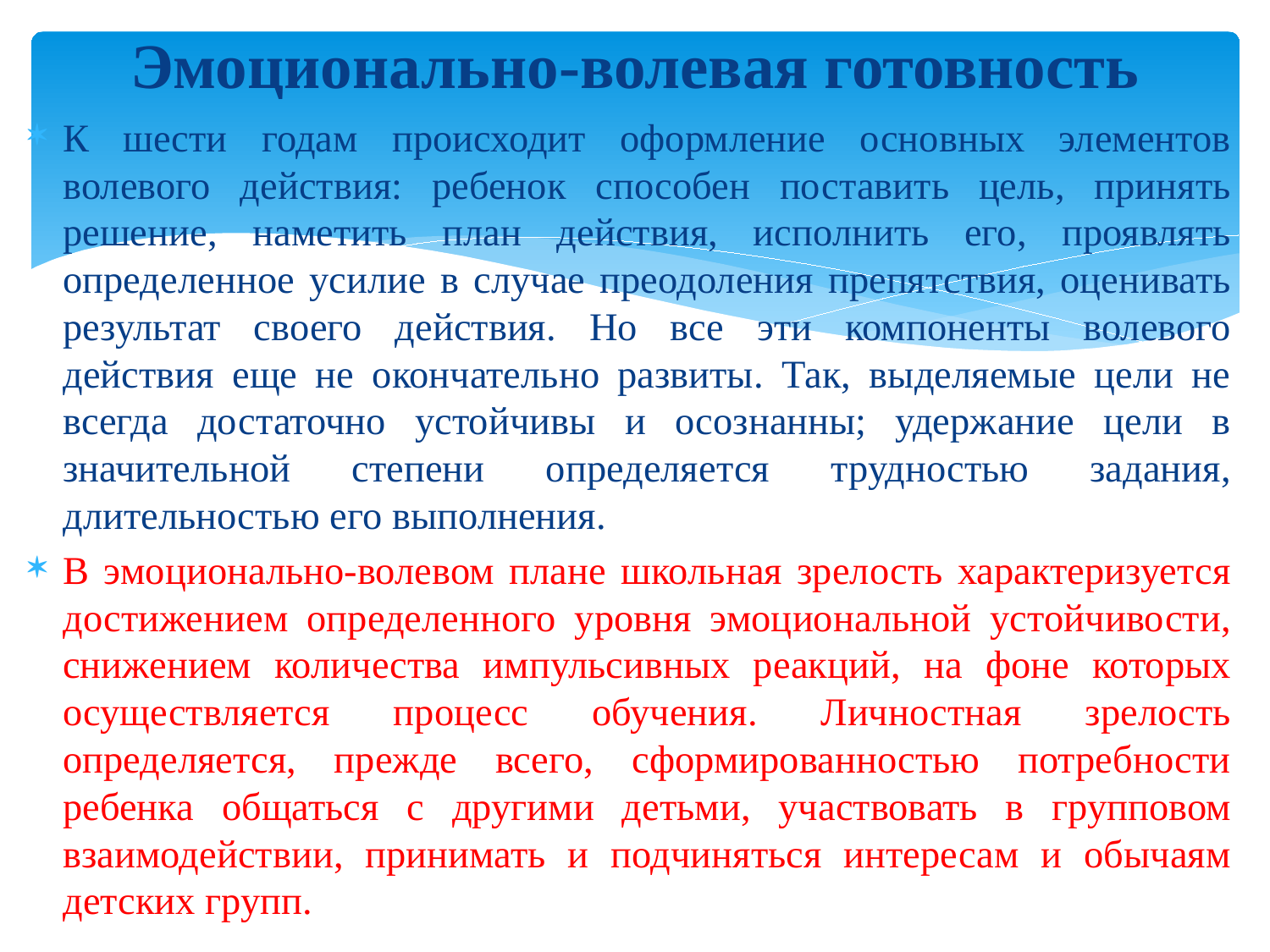

# Эмоционально-волевая готовность
К шести годам происходит оформление основных элементов волевого действия: ребенок способен поставить цель, принять решение, наметить план действия, исполнить его, проявлять определенное усилие в случае преодоления препятствия, оценивать результат своего действия. Но все эти компоненты волевого действия еще не окончательно развиты. Так, выделяемые цели не всегда достаточно устойчивы и осознанны; удержание цели в значительной степени определяется трудностью задания, длительностью его выполнения.
В эмоционально-волевом плане школьная зрелость характеризуется достижением определенного уровня эмоциональной устойчивости, снижением количества импульсивных реакций, на фоне которых осуществляется процесс обучения. Личностная зрелость определяется, прежде всего, сформированностью потребности ребенка общаться с другими детьми, участвовать в групповом взаимодействии, принимать и подчиняться интересам и обычаям детских групп.